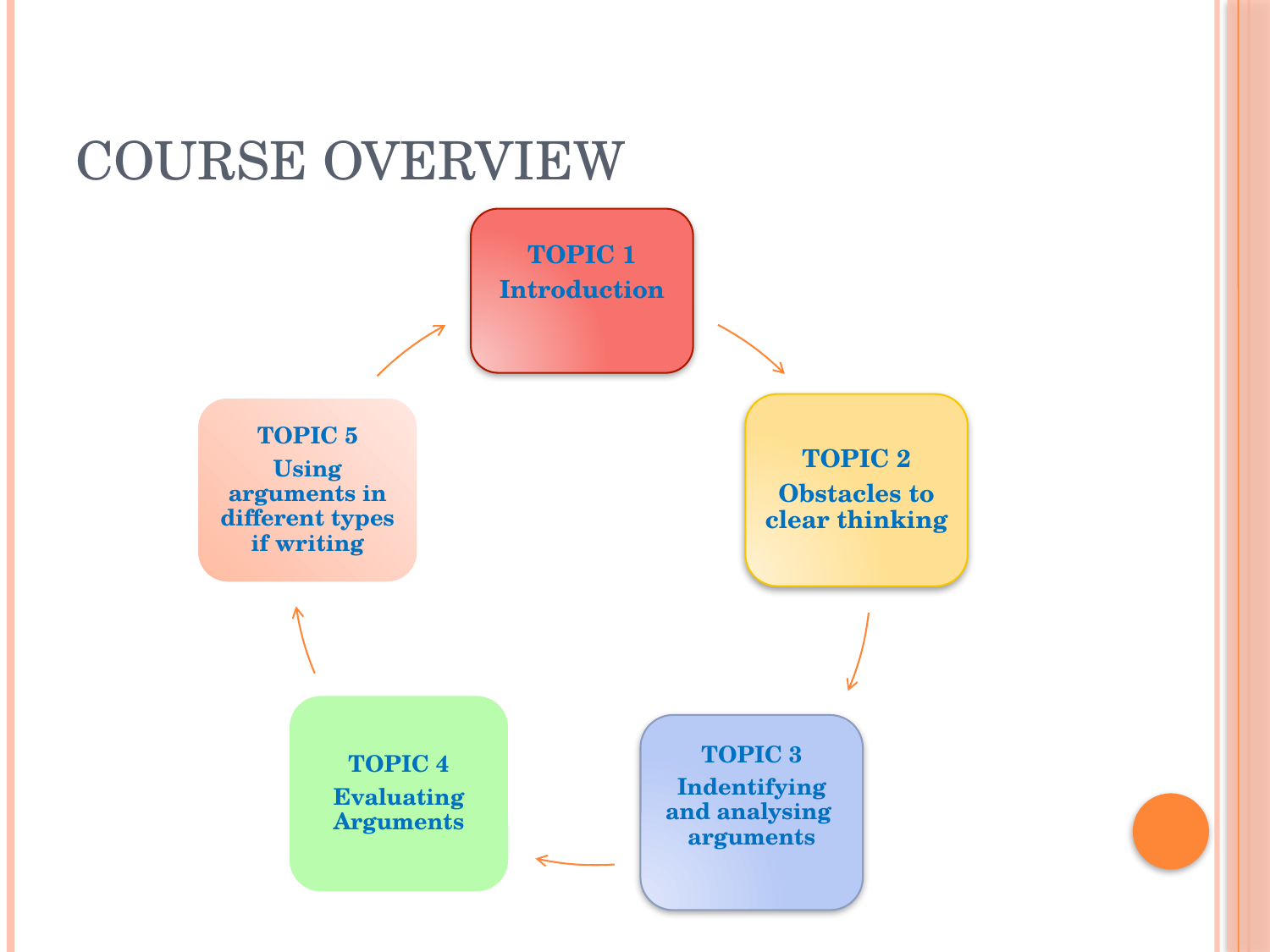

# Course Overview
TOPIC 1
Introduction

TOPIC 2
Obstacles to clear thinking
TOPIC 3
Indentifying and analysing  arguments

TOPIC 4
Evaluating Arguments
TOPIC 5
Using arguments in different types if writing